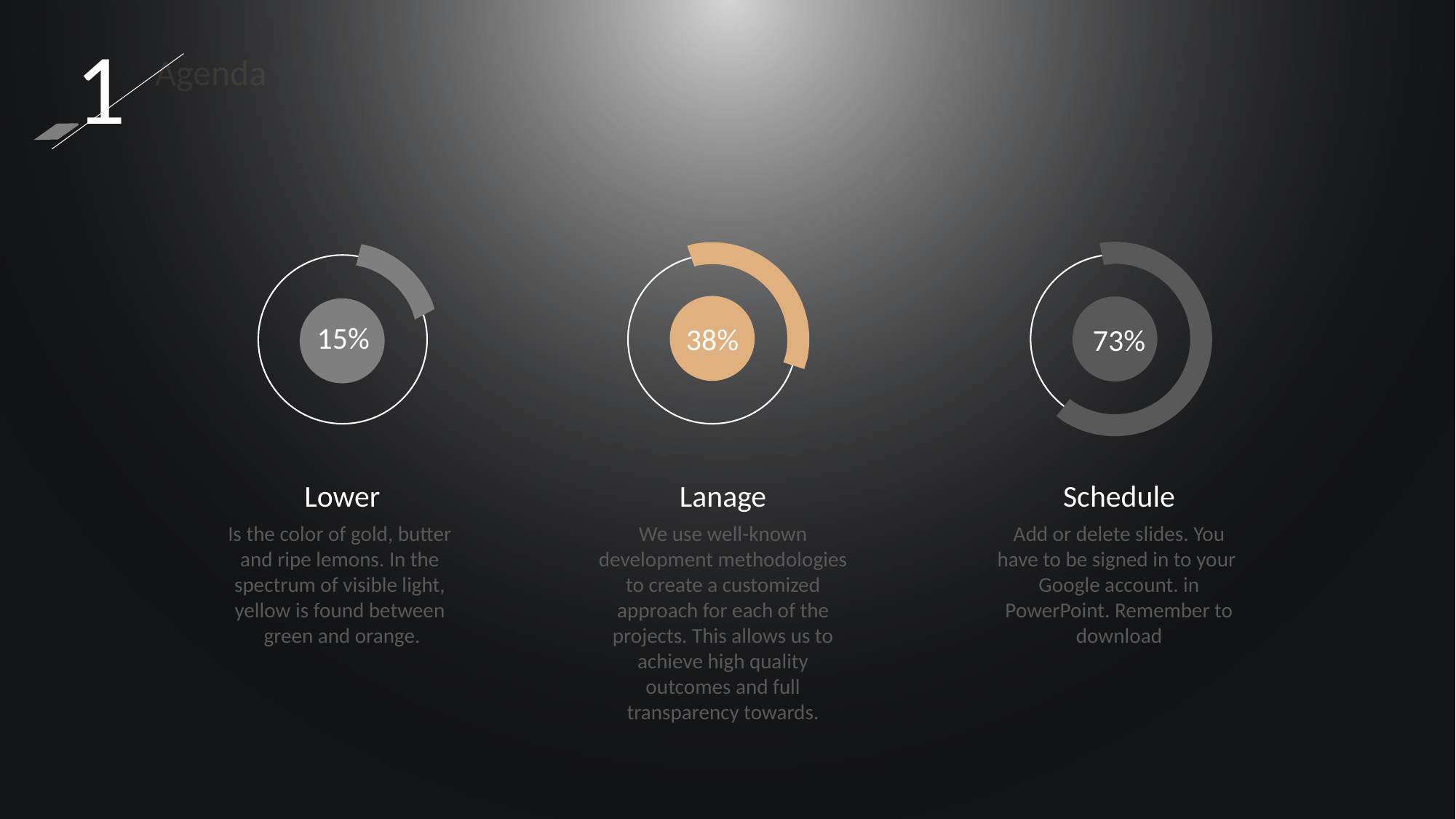

1

Agenda

15%
38%
73%
Lower
Lanage
Schedule
Is the color of gold, butter  and ripe lemons. In the  spectrum of visible light,  yellow is found between  green and orange.
We use well-known development methodologies to create a customized approach for each of the projects. This allows us to achieve high quality outcomes and full transparency towards.
Add or delete slides. You have to be signed in to your  Google account. in PowerPoint. Remember to download